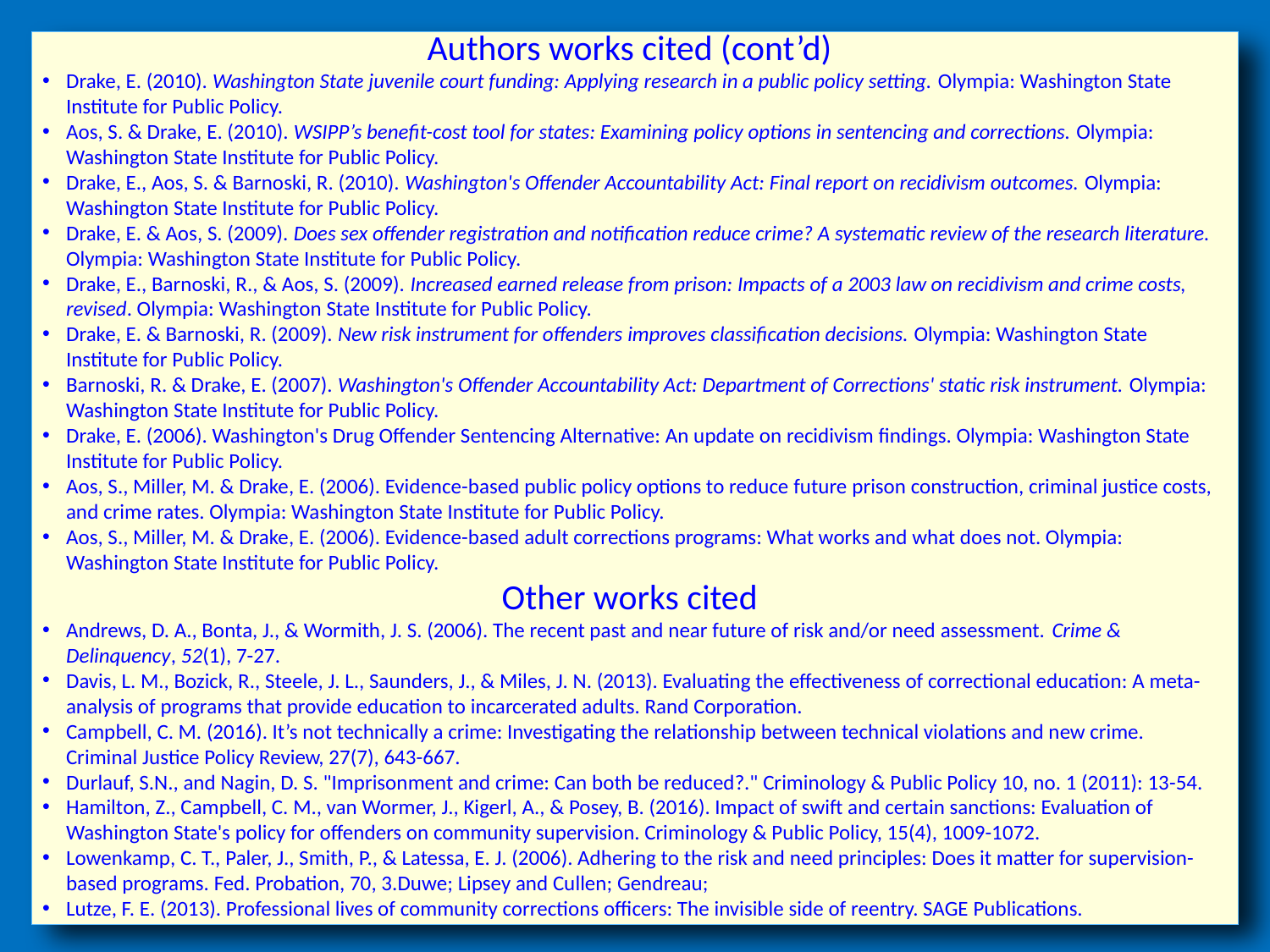

Authors works cited (cont’d)
Drake, E. (2010). Washington State juvenile court funding: Applying research in a public policy setting. Olympia: Washington State Institute for Public Policy.
Aos, S. & Drake, E. (2010). WSIPP’s benefit-cost tool for states: Examining policy options in sentencing and corrections. Olympia: Washington State Institute for Public Policy.
Drake, E., Aos, S. & Barnoski, R. (2010). Washington's Offender Accountability Act: Final report on recidivism outcomes. Olympia: Washington State Institute for Public Policy.
Drake, E. & Aos, S. (2009). Does sex offender registration and notification reduce crime? A systematic review of the research literature. Olympia: Washington State Institute for Public Policy.
Drake, E., Barnoski, R., & Aos, S. (2009). Increased earned release from prison: Impacts of a 2003 law on recidivism and crime costs, revised. Olympia: Washington State Institute for Public Policy.
Drake, E. & Barnoski, R. (2009). New risk instrument for offenders improves classification decisions. Olympia: Washington State Institute for Public Policy.
Barnoski, R. & Drake, E. (2007). Washington's Offender Accountability Act: Department of Corrections' static risk instrument. Olympia: Washington State Institute for Public Policy.
Drake, E. (2006). Washington's Drug Offender Sentencing Alternative: An update on recidivism findings. Olympia: Washington State Institute for Public Policy.
Aos, S., Miller, M. & Drake, E. (2006). Evidence-based public policy options to reduce future prison construction, criminal justice costs, and crime rates. Olympia: Washington State Institute for Public Policy.
Aos, S., Miller, M. & Drake, E. (2006). Evidence-based adult corrections programs: What works and what does not. Olympia: Washington State Institute for Public Policy.
Other works cited
Andrews, D. A., Bonta, J., & Wormith, J. S. (2006). The recent past and near future of risk and/or need assessment. Crime & Delinquency, 52(1), 7-27.
Davis, L. M., Bozick, R., Steele, J. L., Saunders, J., & Miles, J. N. (2013). Evaluating the effectiveness of correctional education: A meta-analysis of programs that provide education to incarcerated adults. Rand Corporation.
Campbell, C. M. (2016). It’s not technically a crime: Investigating the relationship between technical violations and new crime. Criminal Justice Policy Review, 27(7), 643-667.
Durlauf, S.N., and Nagin, D. S. "Imprisonment and crime: Can both be reduced?." Criminology & Public Policy 10, no. 1 (2011): 13-54.
Hamilton, Z., Campbell, C. M., van Wormer, J., Kigerl, A., & Posey, B. (2016). Impact of swift and certain sanctions: Evaluation of Washington State's policy for offenders on community supervision. Criminology & Public Policy, 15(4), 1009-1072.
Lowenkamp, C. T., Paler, J., Smith, P., & Latessa, E. J. (2006). Adhering to the risk and need principles: Does it matter for supervision-based programs. Fed. Probation, 70, 3.Duwe; Lipsey and Cullen; Gendreau;
Lutze, F. E. (2013). Professional lives of community corrections officers: The invisible side of reentry. SAGE Publications.